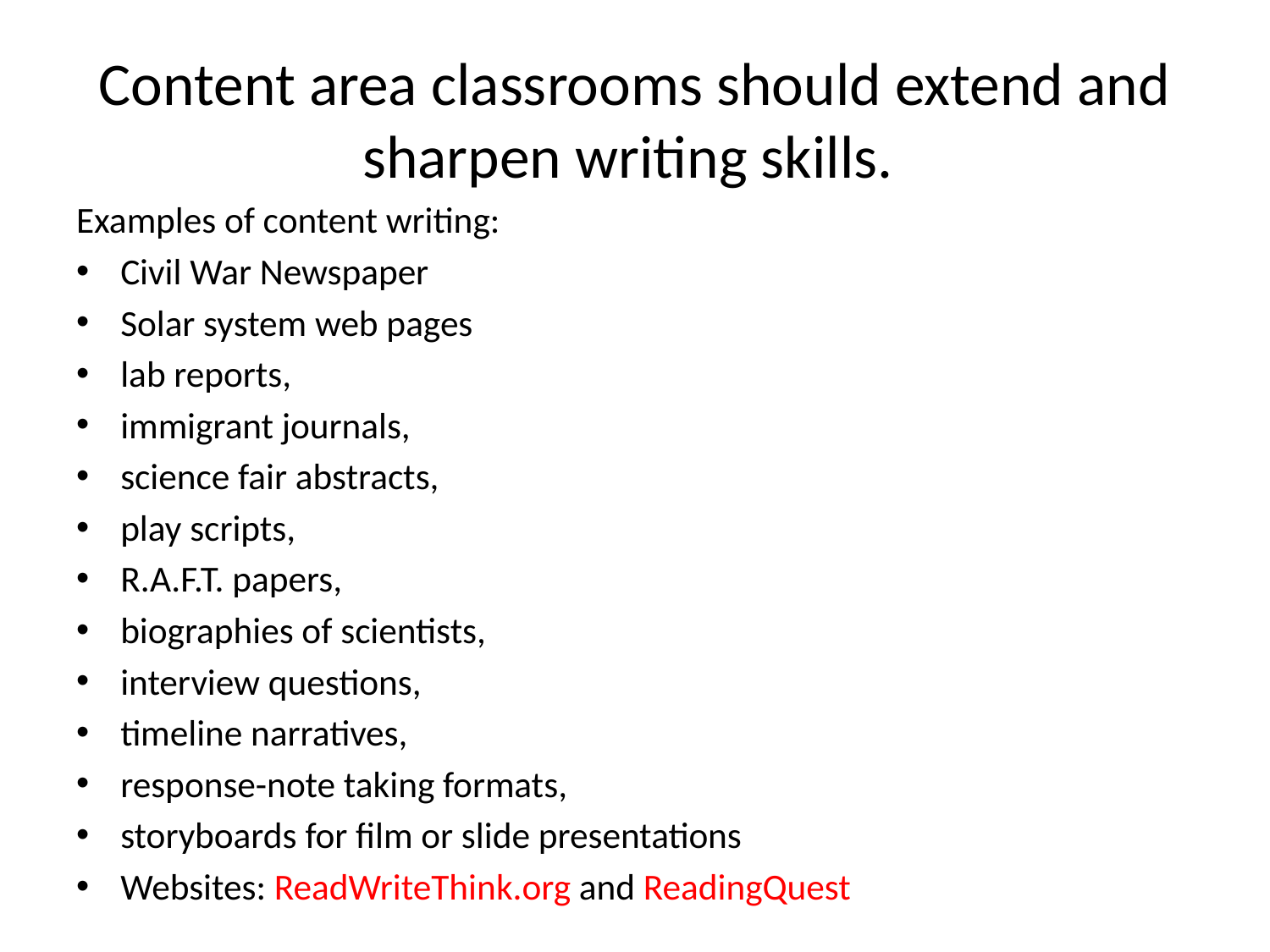

# Content area classrooms should extend and sharpen writing skills.
Examples of content writing:
Civil War Newspaper
Solar system web pages
lab reports,
immigrant journals,
science fair abstracts,
play scripts,
R.A.F.T. papers,
biographies of scientists,
interview questions,
timeline narratives,
response-note taking formats,
storyboards for film or slide presentations
Websites: ReadWriteThink.org and ReadingQuest